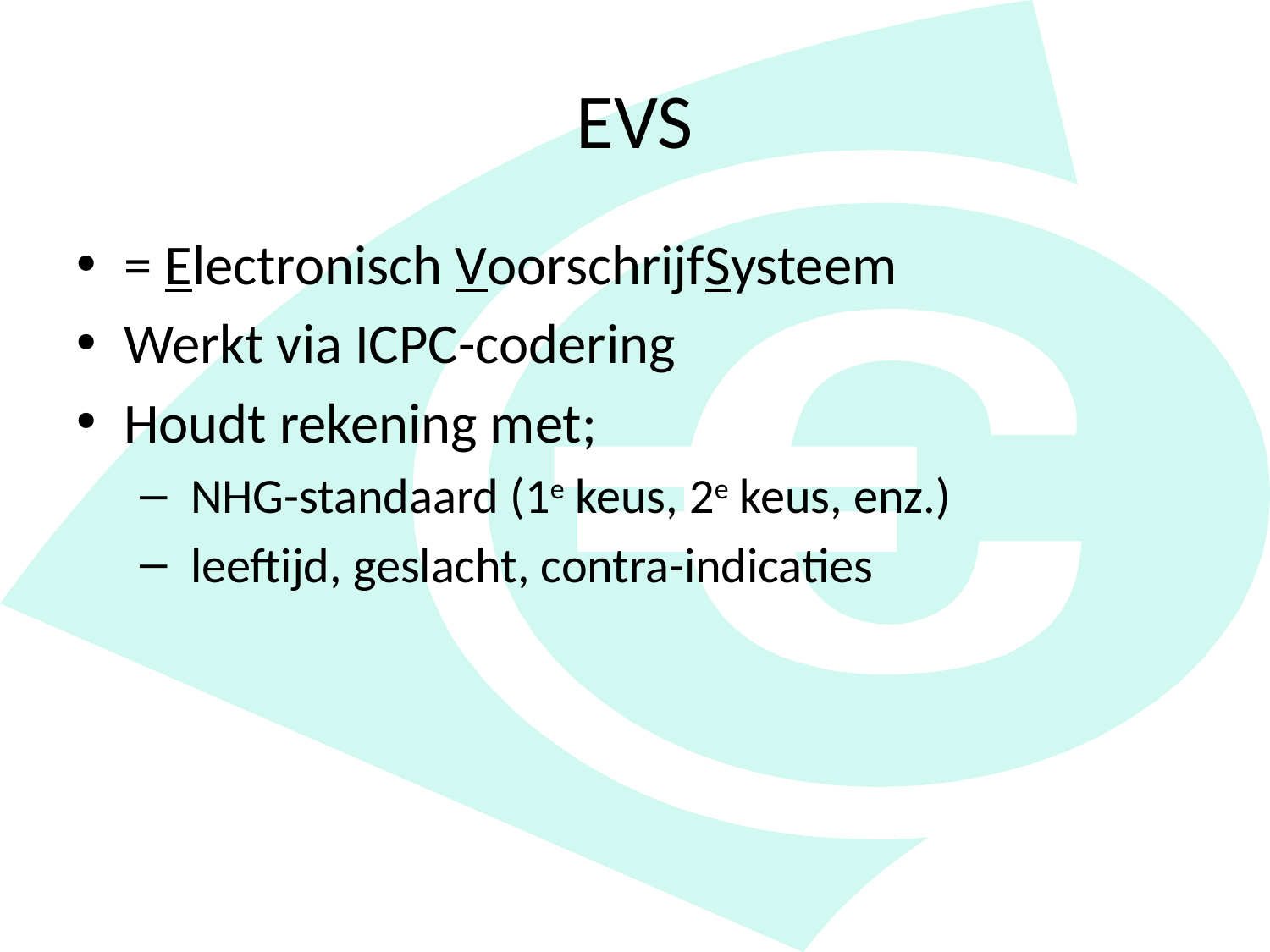

# EVS
= Electronisch VoorschrijfSysteem
Werkt via ICPC-codering
Houdt rekening met;
 NHG-standaard (1e keus, 2e keus, enz.)
 leeftijd, geslacht, contra-indicaties